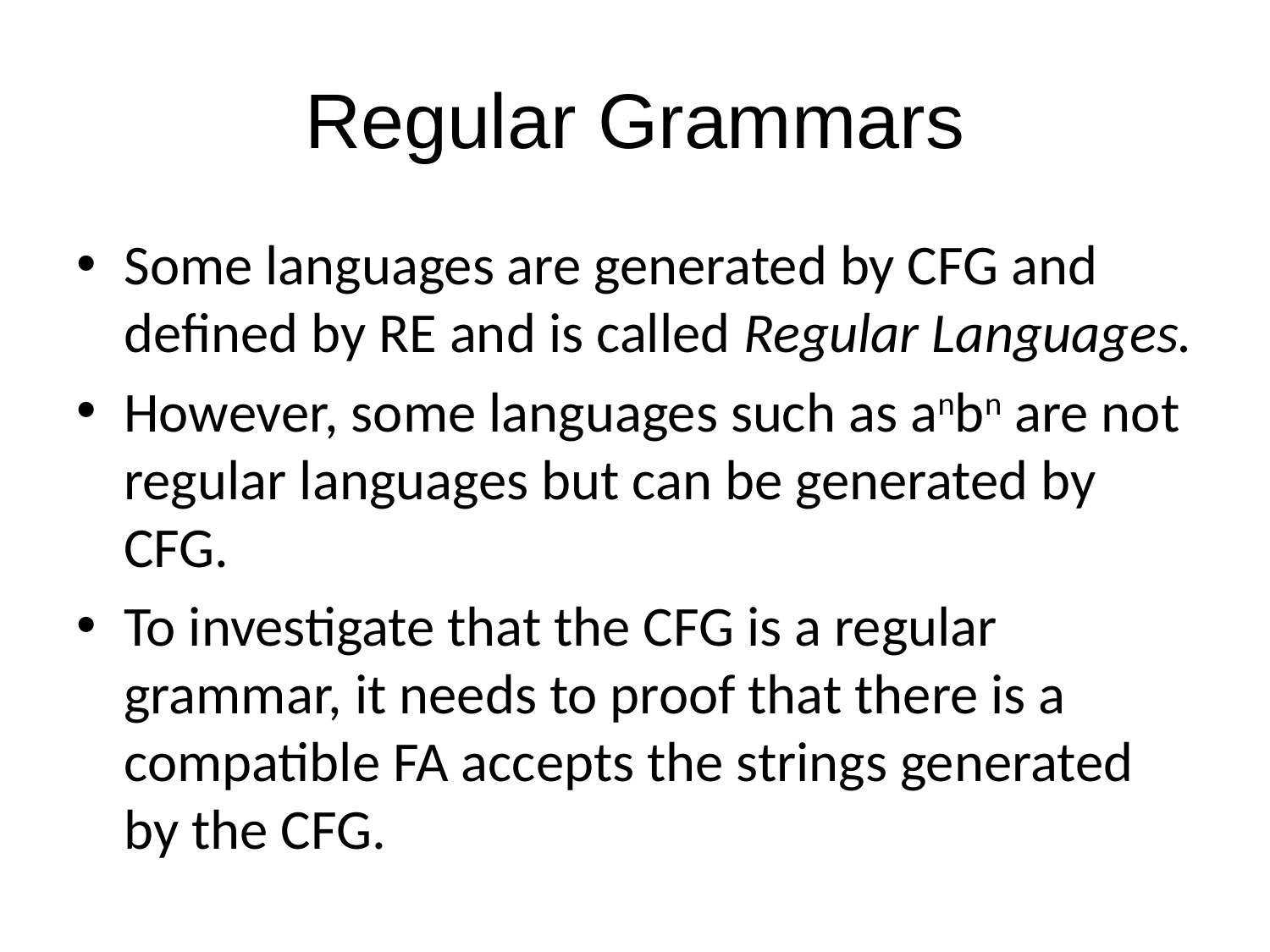

# Regular Grammars
Some languages are generated by CFG and defined by RE and is called Regular Languages.
However, some languages such as anbn are not regular languages but can be generated by CFG.
To investigate that the CFG is a regular grammar, it needs to proof that there is a compatible FA accepts the strings generated by the CFG.